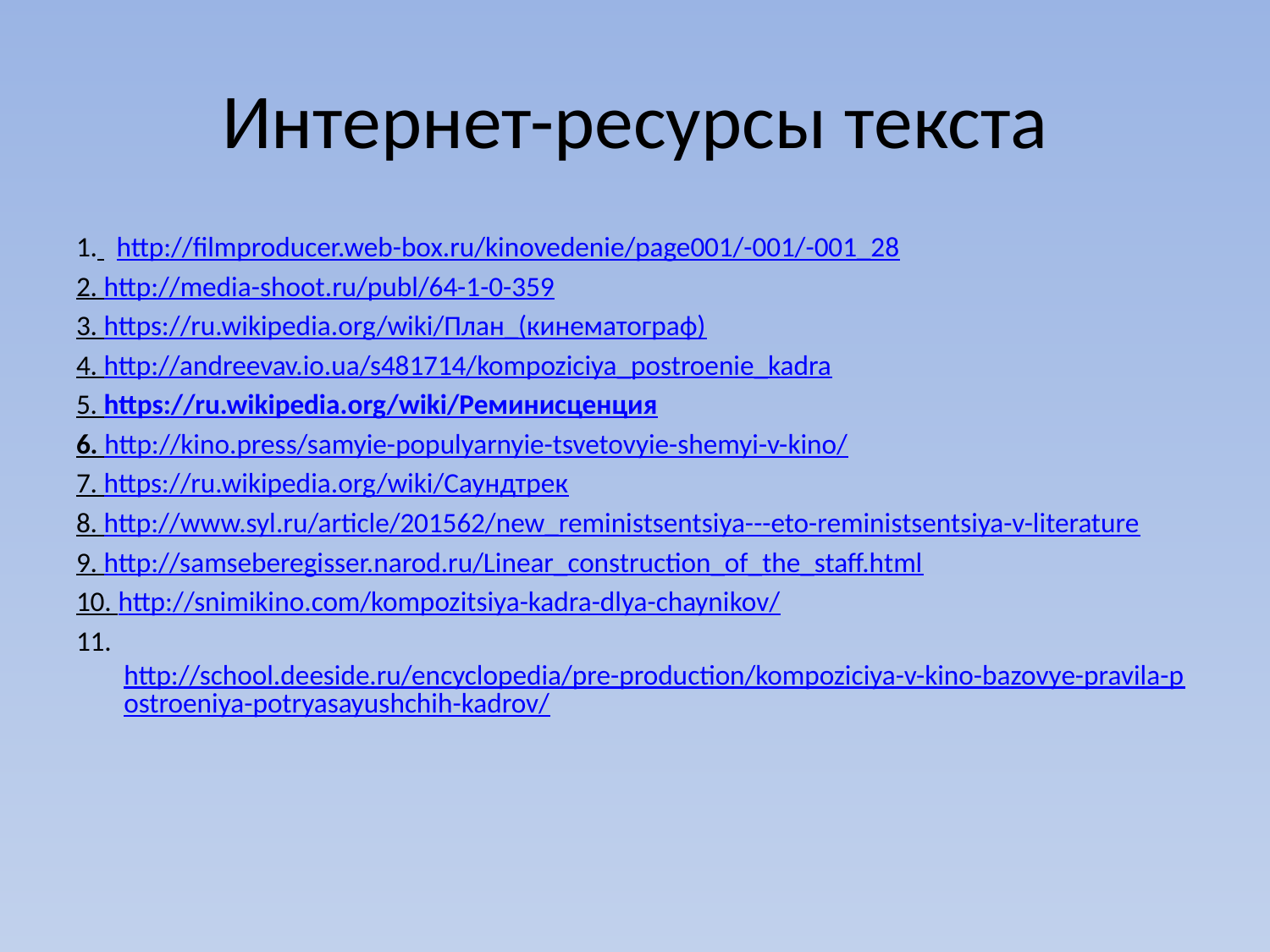

# Интернет-ресурсы текста
1.   http://filmproducer.web-box.ru/kinovedenie/page001/-001/-001_28
2. http://media-shoot.ru/publ/64-1-0-359
3. https://ru.wikipedia.org/wiki/План_(кинематограф)
4. http://andreevav.io.ua/s481714/kompoziciya_postroenie_kadra
5. https://ru.wikipedia.org/wiki/Реминисценция
6. http://kino.press/samyie-populyarnyie-tsvetovyie-shemyi-v-kino/
7. https://ru.wikipedia.org/wiki/Саундтрек
8. http://www.syl.ru/article/201562/new_reministsentsiya---eto-reministsentsiya-v-literature
9. http://samseberegisser.narod.ru/Linear_construction_of_the_staff.html
10. http://snimikino.com/kompozitsiya-kadra-dlya-chaynikov/
11. http://school.deeside.ru/encyclopedia/pre-production/kompoziciya-v-kino-bazovye-pravila-postroeniya-potryasayushchih-kadrov/